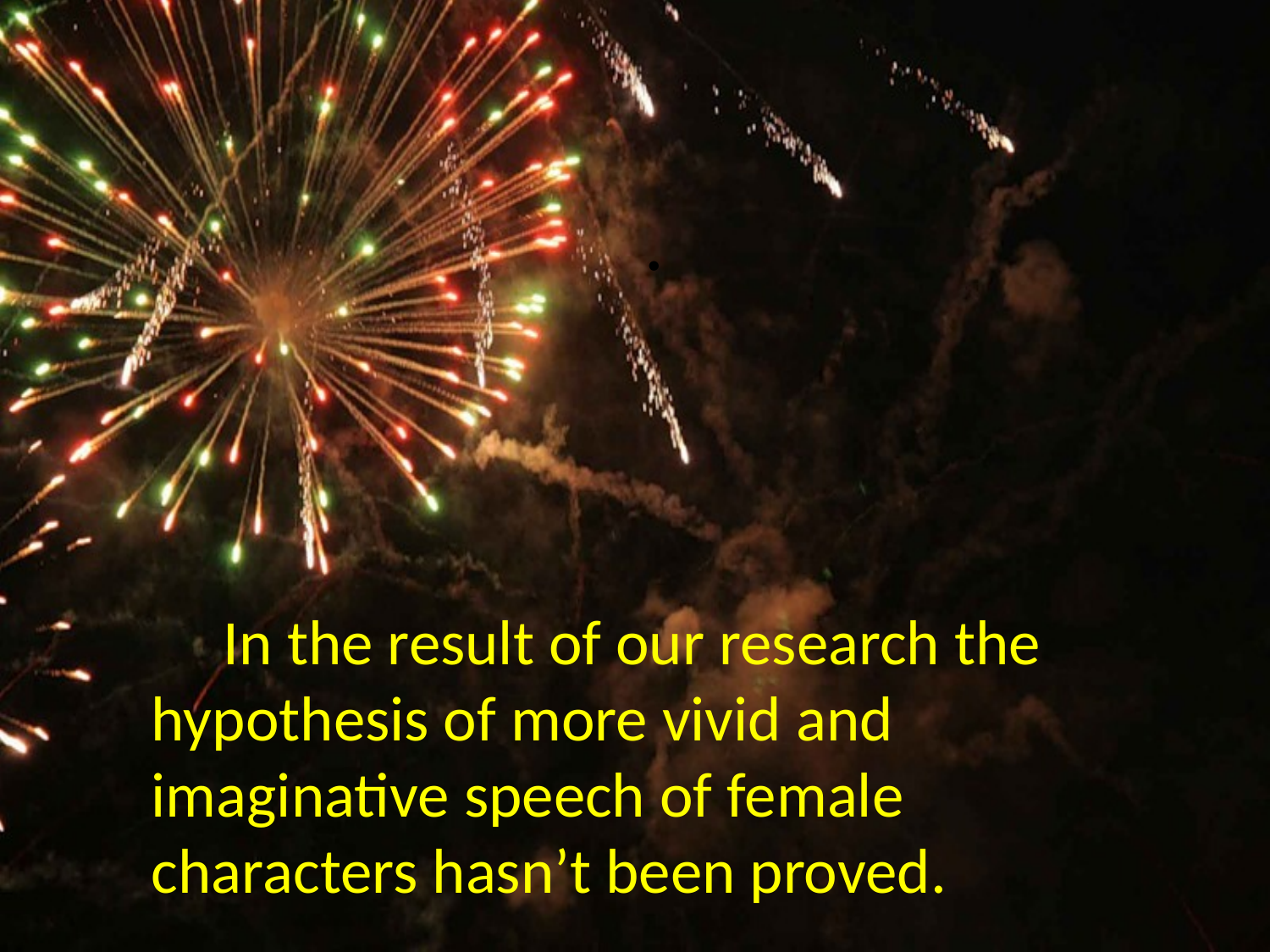

In the result of our research the  hypothesis of more vivid and imaginative speech of female characters hasn’t been proved.